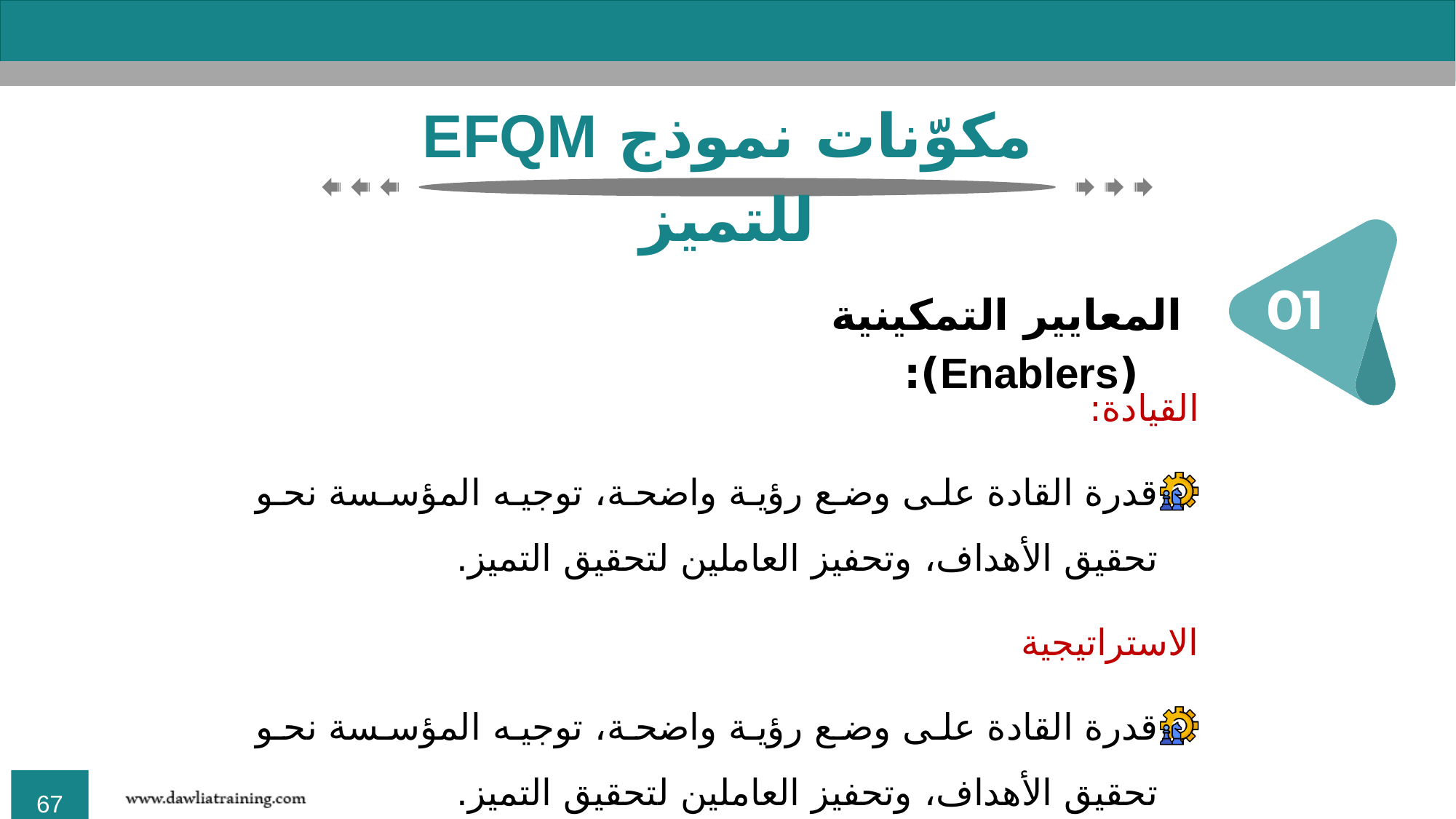

مكوّنات نموذج EFQM للتميز

01
المعايير التمكينية (Enablers):
القيادة:
قدرة القادة على وضع رؤية واضحة، توجيه المؤسسة نحو تحقيق الأهداف، وتحفيز العاملين لتحقيق التميز.
الاستراتيجية
قدرة القادة على وضع رؤية واضحة، توجيه المؤسسة نحو تحقيق الأهداف، وتحفيز العاملين لتحقيق التميز.